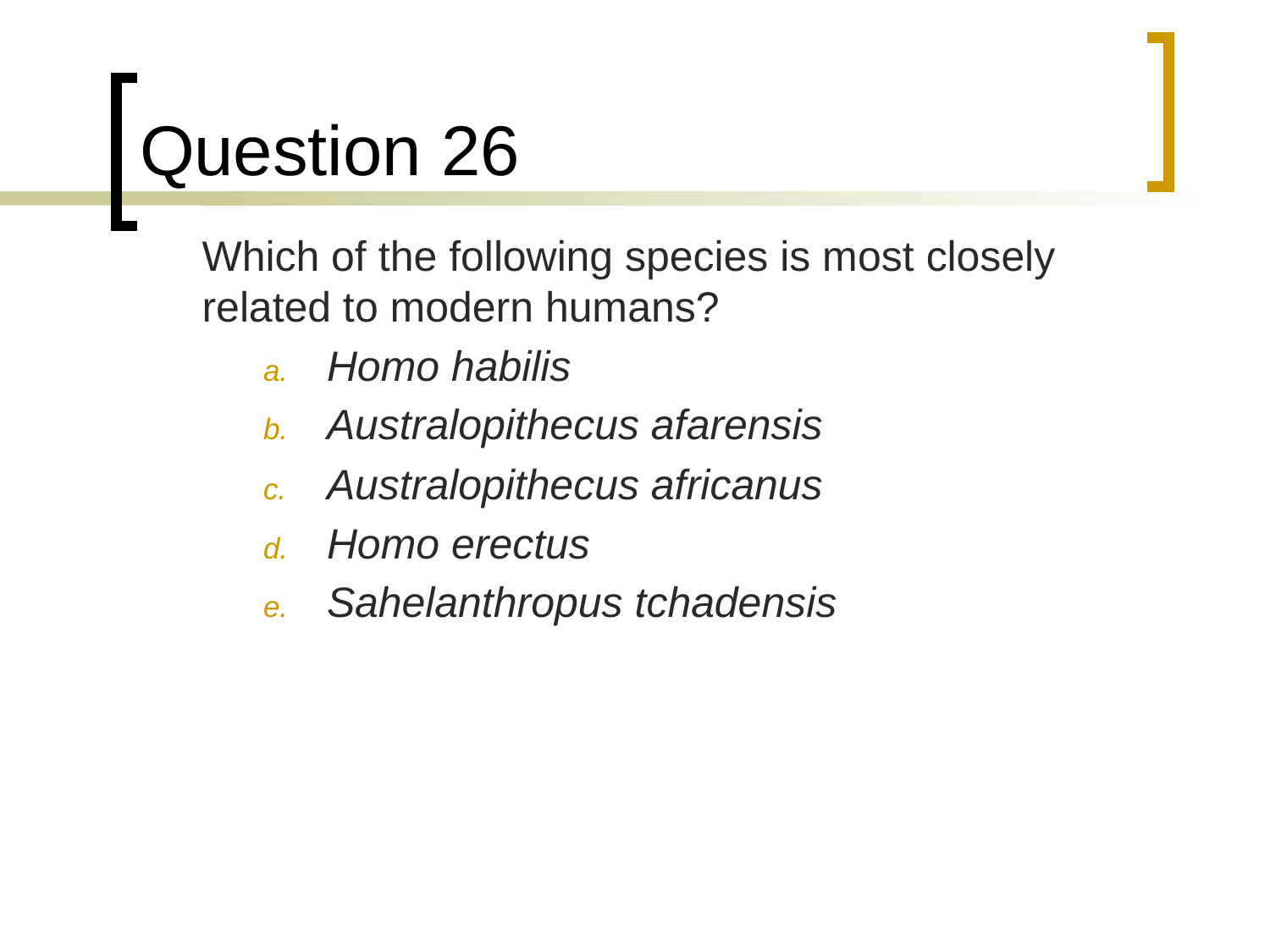

# Question 26
	Which of the following species is most closely related to modern humans?
Homo habilis
Australopithecus afarensis
Australopithecus africanus
Homo erectus
Sahelanthropus tchadensis